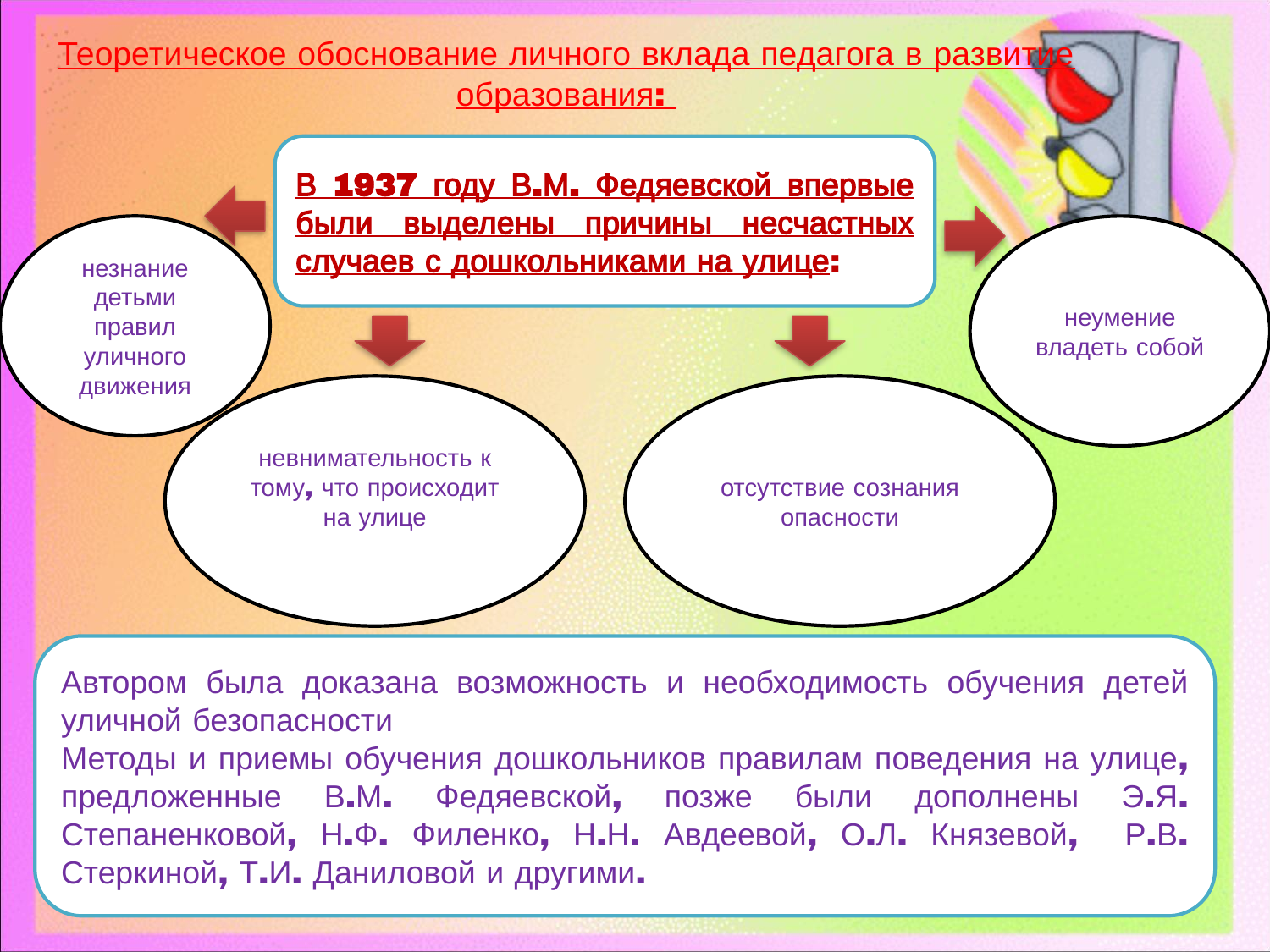

# Теоретическое обоснование личного вклада педагога в развитие образования:
В 1937 году В.М. Федяевской впервые были выделены причины несчастных случаев с дошкольниками на улице:

незнание детьми правил уличного движения
неумение владеть собой

невнимательность к тому, что происходит на улице

отсутствие сознания опасности
Автором была доказана возможность и необходимость обучения детей уличной безопасности
Методы и приемы обучения дошкольников правилам поведения на улице, предложенные В.М. Федяевской, позже были дополнены Э.Я. Степаненковой, Н.Ф. Филенко, Н.Н. Авдеевой, О.Л. Князевой,  Р.В. Стеркиной, Т.И. Даниловой и другими.